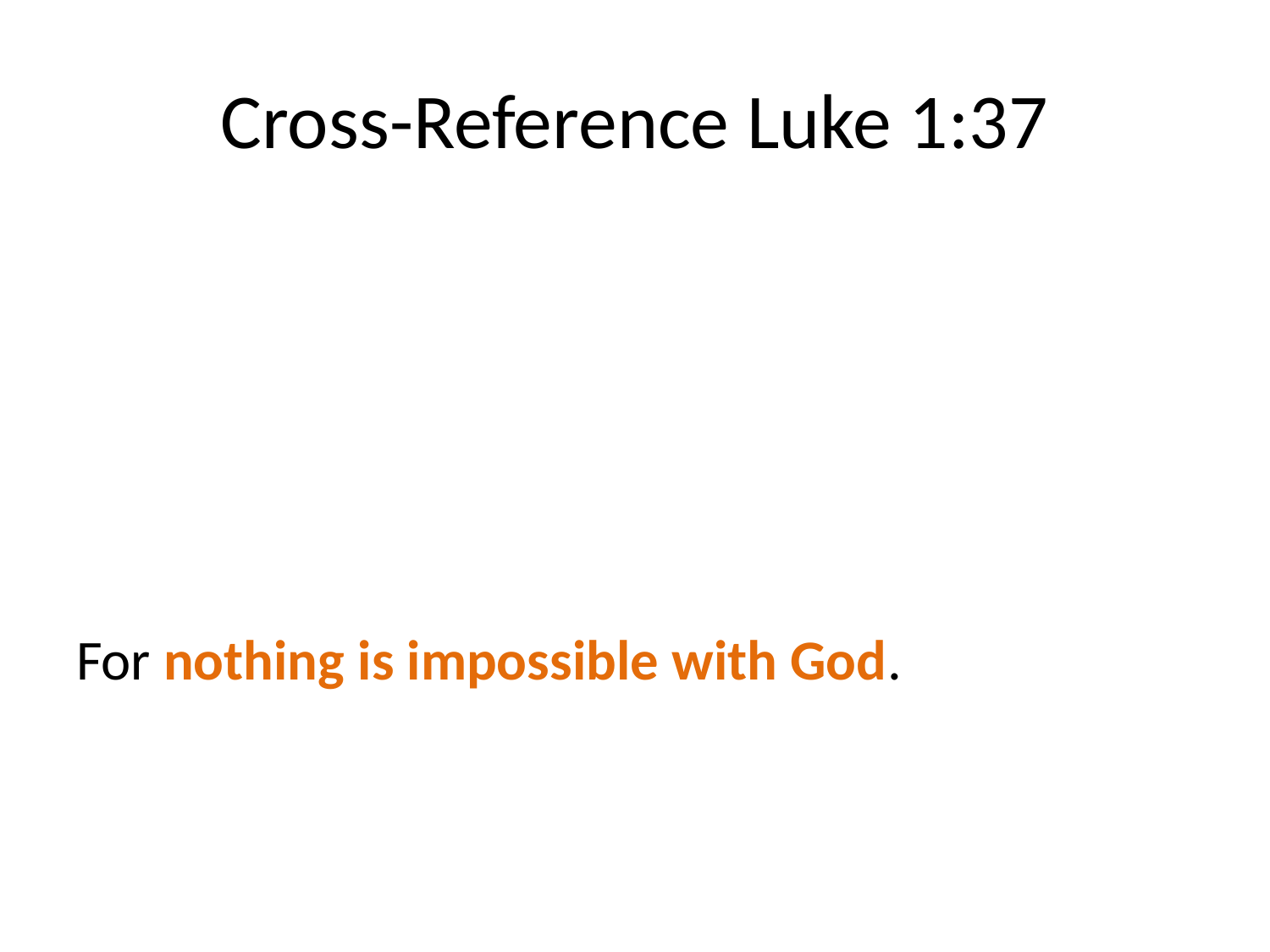

# Cross-Reference Luke 1:37

For nothing is impossible with God.